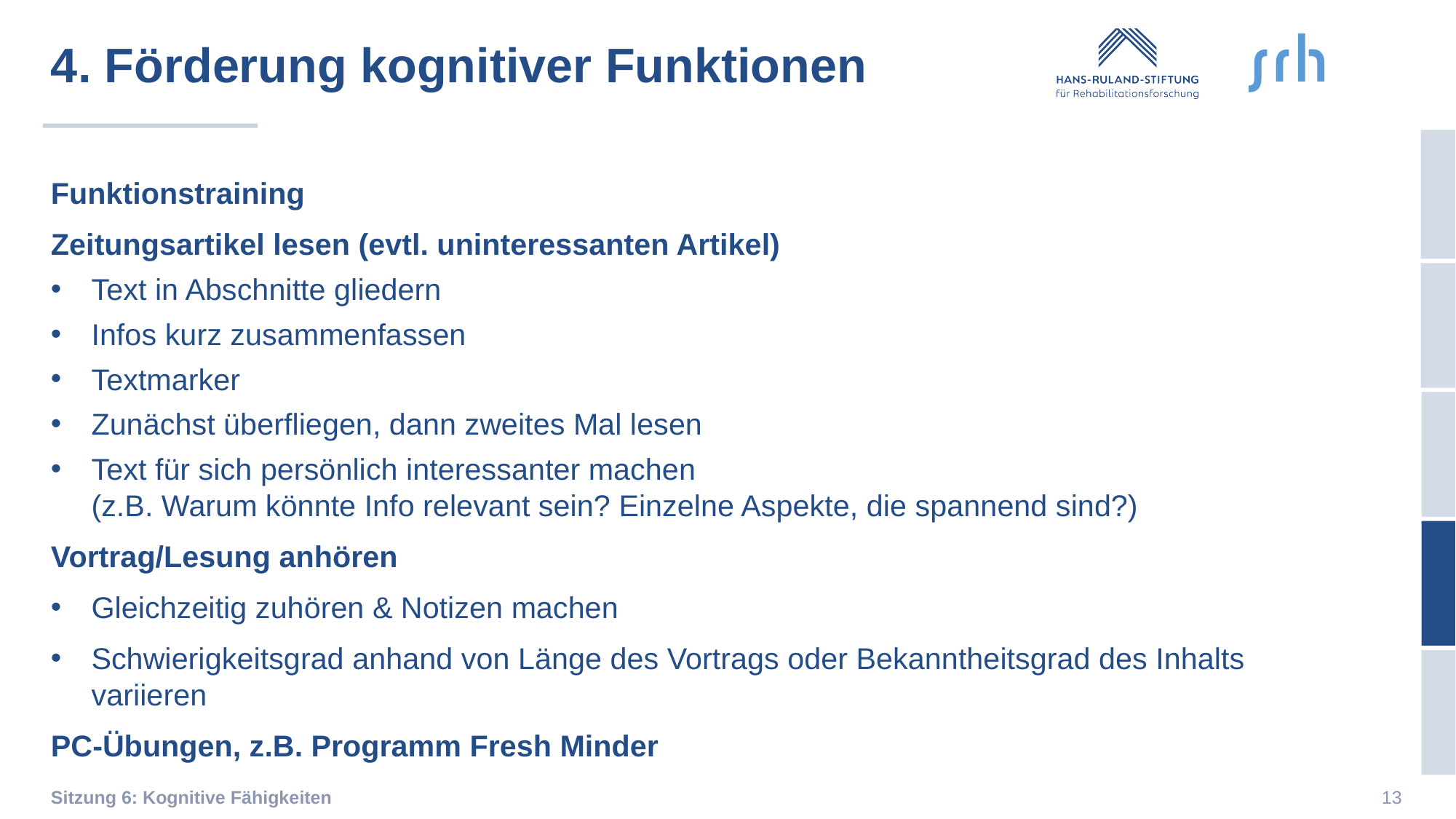

# 4. Förderung kognitiver Funktionen
Funktionstraining
Zeitungsartikel lesen (evtl. uninteressanten Artikel)
Text in Abschnitte gliedern
Infos kurz zusammenfassen
Textmarker
Zunächst überfliegen, dann zweites Mal lesen
Text für sich persönlich interessanter machen
(z.B. Warum könnte Info relevant sein? Einzelne Aspekte, die spannend sind?)
Vortrag/Lesung anhören
Gleichzeitig zuhören & Notizen machen
Schwierigkeitsgrad anhand von Länge des Vortrags oder Bekanntheitsgrad des Inhalts variieren
PC-Übungen, z.B. Programm Fresh Minder

13
Sitzung 6: Kognitive Fähigkeiten